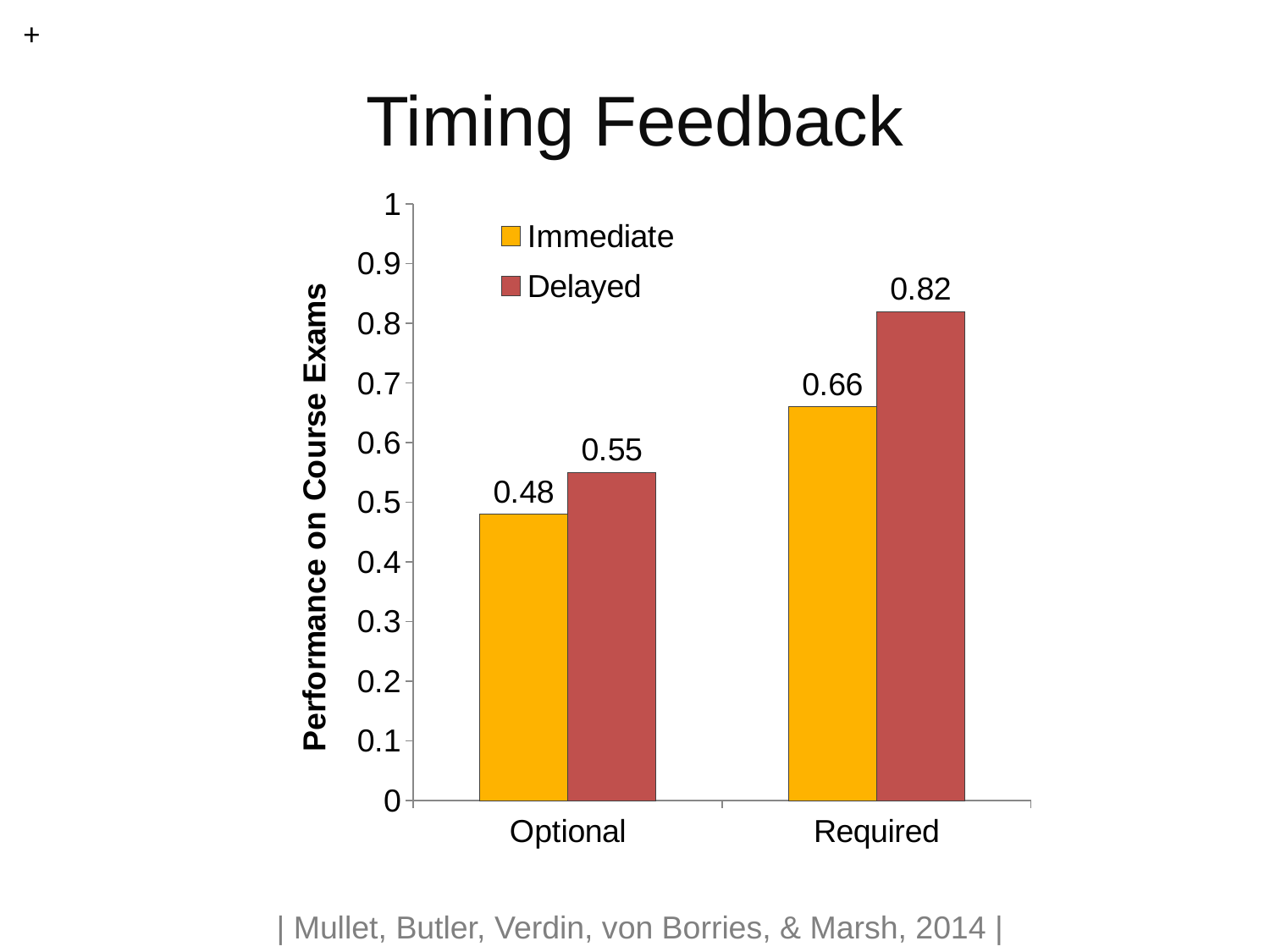

+
# Timing Feedback

### Chart

| Category | Immediate | Delayed |
|---|---|---|
| Optional | 0.48 | 0.55 |
| Required | 0.66 | 0.82 |
| Mullet, Butler, Verdin, von Borries, & Marsh, 2014 |